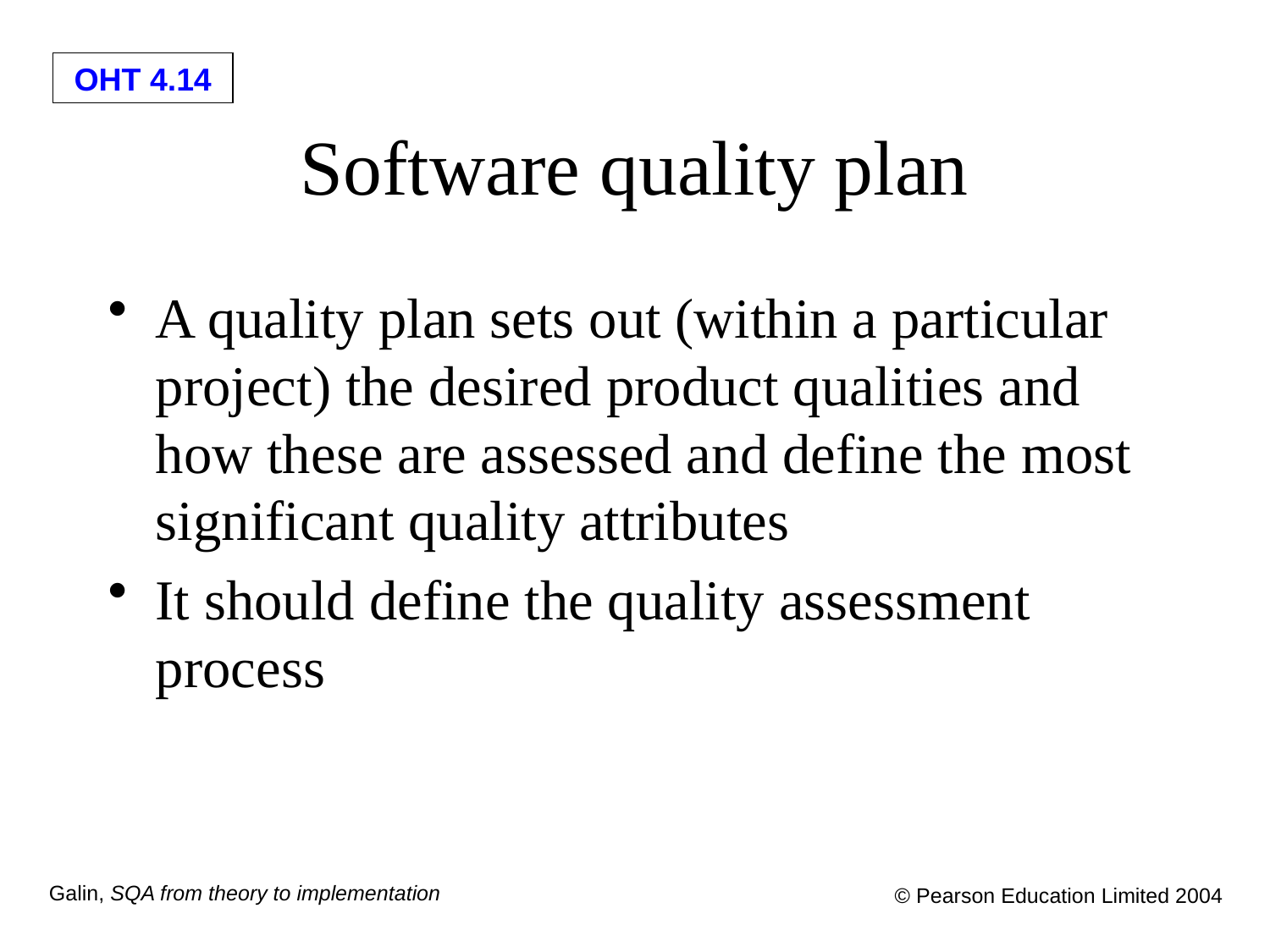

# Software quality plan
A quality plan sets out (within a particular project) the desired product qualities and how these are assessed and define the most significant quality attributes
It should define the quality assessment process